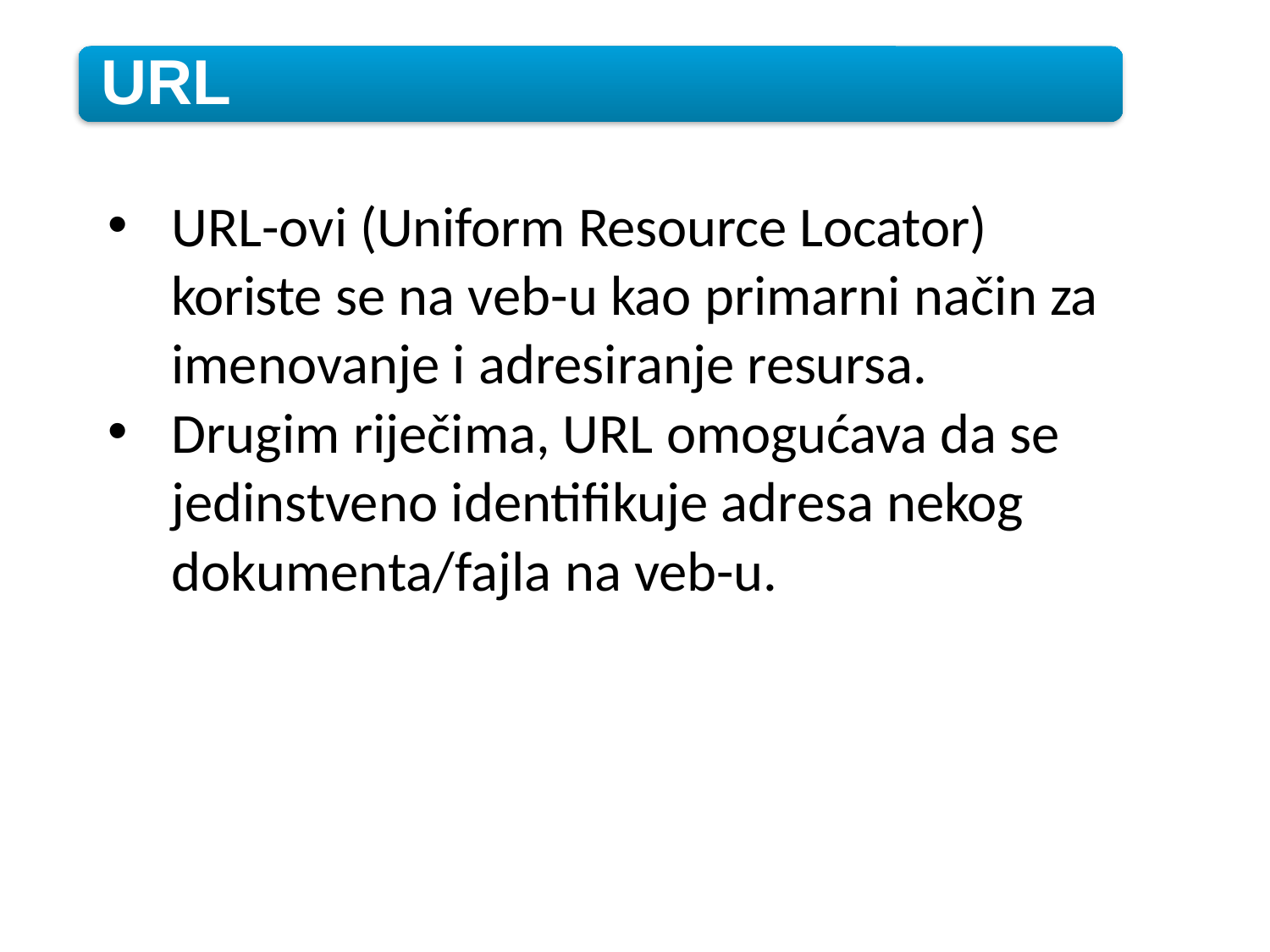

URL
URL-ovi (Uniform Resource Locator) koriste se na veb-u kao primarni način za imenovanje i adresiranje resursa.
Drugim riječima, URL omogućava da se jedinstveno identifikuje adresa nekog dokumenta/fajla na veb-u.